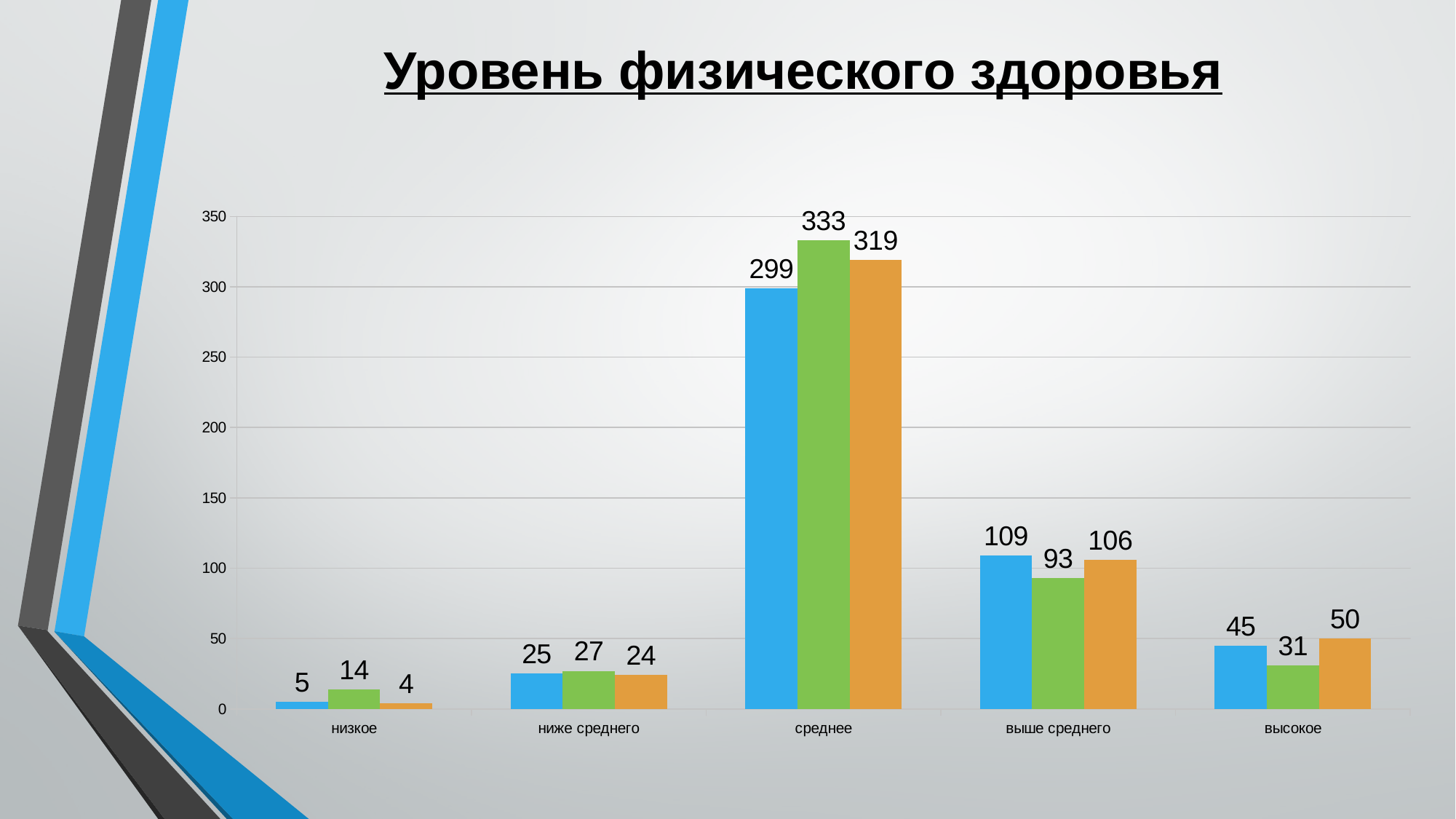

# Уровень физического здоровья

### Chart

| Category | 201/2013 | 2013/2014 | 2014/2015 |
|---|---|---|---|
| низкое | 5.0 | 14.0 | 4.0 |
| ниже среднего | 25.0 | 27.0 | 24.0 |
| среднее | 299.0 | 333.0 | 319.0 |
| выше среднего | 109.0 | 93.0 | 106.0 |
| высокое | 45.0 | 31.0 | 50.0 |